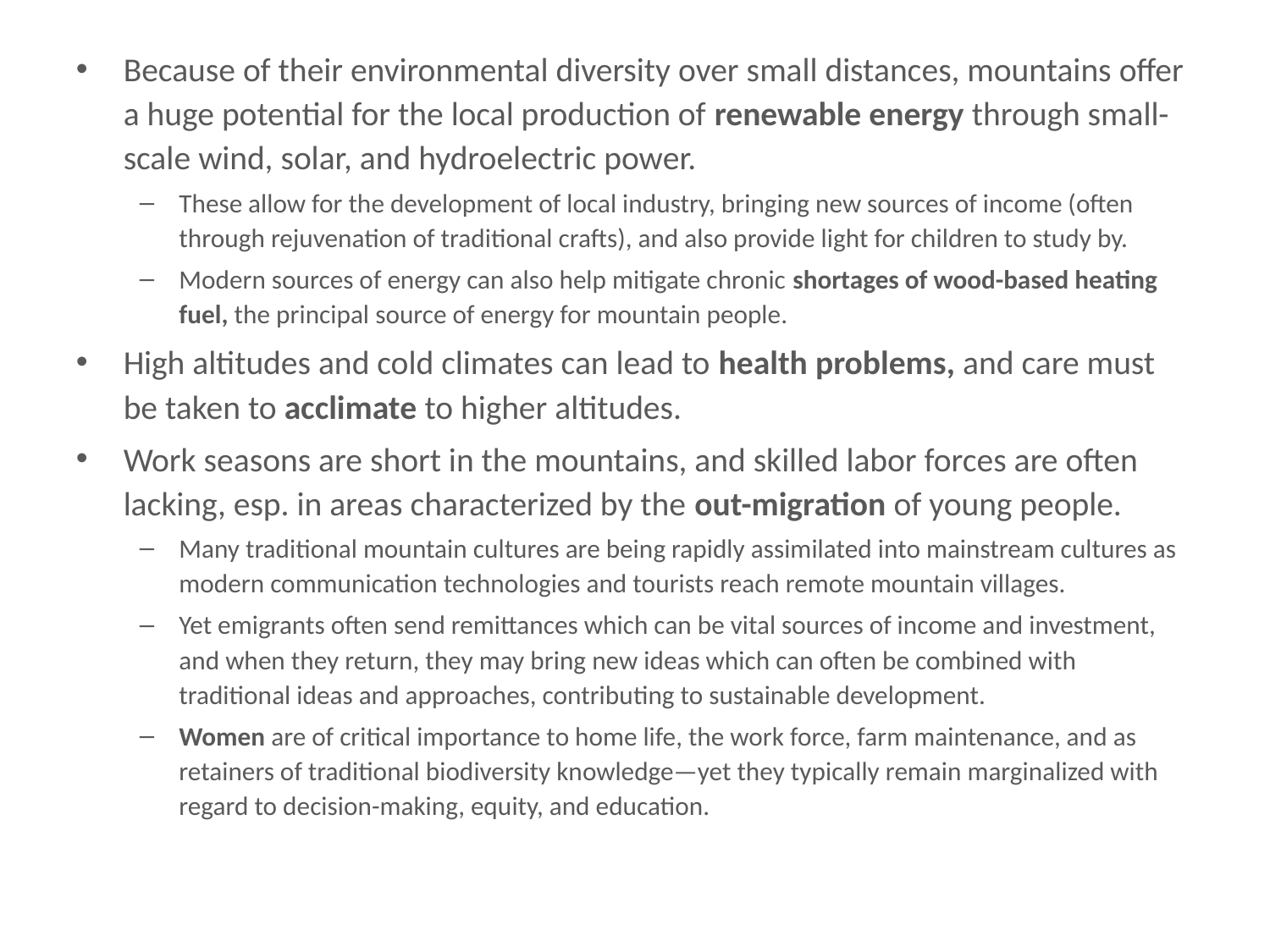

# Because of their environmental diversity over small distances, mountains offe...
Because of their environmental diversity over small distances, mountains offer a huge potential for the local production of renewable energy through small-scale wind, solar, and hydroelectric power.
These allow for the development of local industry, bringing new sources of income (often through rejuvenation of traditional crafts), and also provide light for children to study by.
Modern sources of energy can also help mitigate chronic shortages of wood-based heating fuel, the principal source of energy for mountain people.
High altitudes and cold climates can lead to health problems, and care must be taken to acclimate to higher altitudes.
Work seasons are short in the mountains, and skilled labor forces are often lacking, esp. in areas characterized by the out-migration of young people.
Many traditional mountain cultures are being rapidly assimilated into mainstream cultures as modern communication technologies and tourists reach remote mountain villages.
Yet emigrants often send remittances which can be vital sources of income and investment, and when they return, they may bring new ideas which can often be combined with traditional ideas and approaches, contributing to sustainable development.
Women are of critical importance to home life, the work force, farm maintenance, and as retainers of traditional biodiversity knowledge—yet they typically remain marginalized with regard to decision-making, equity, and education.